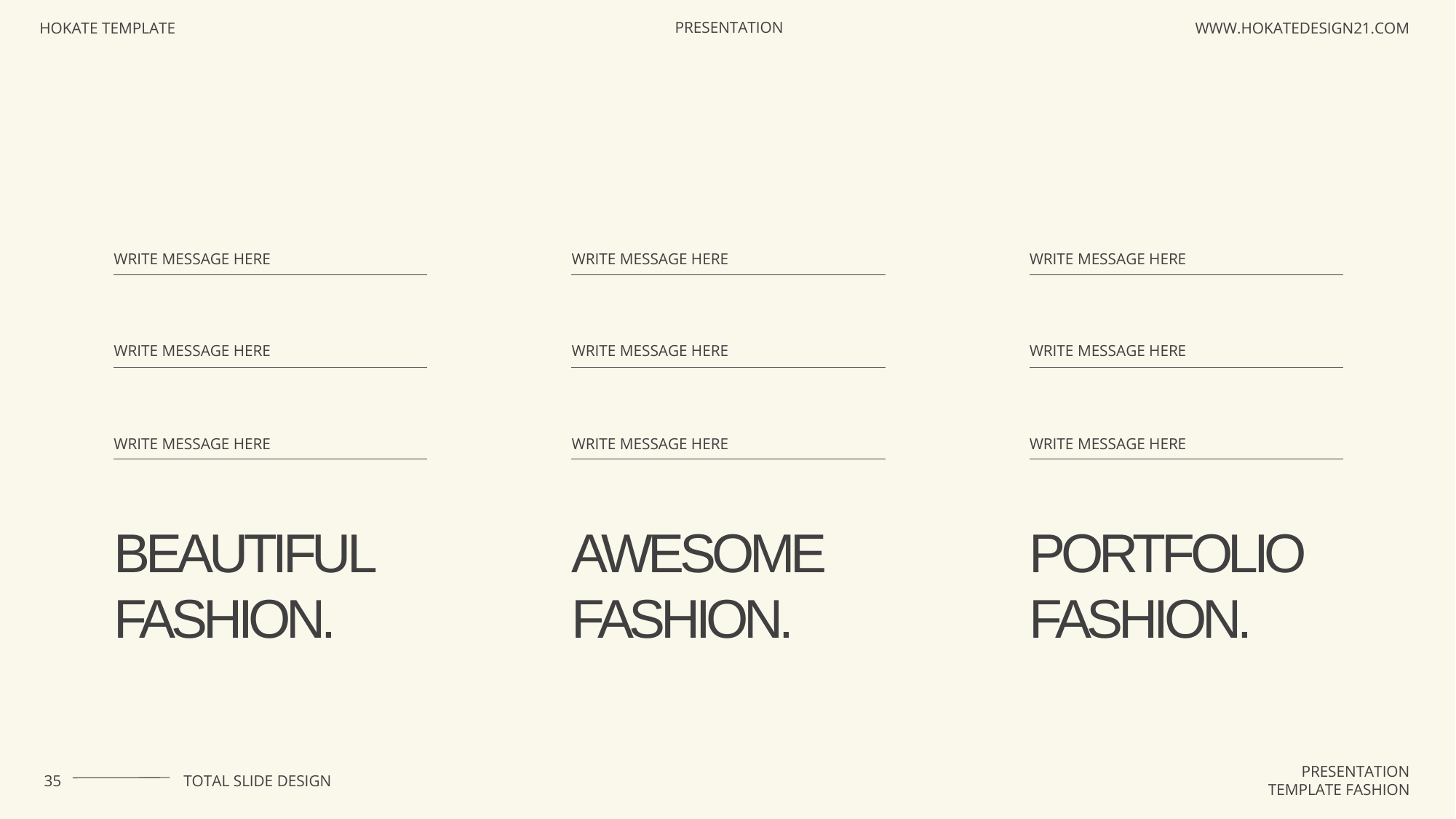

PRESENTATION
HOKATE TEMPLATE
WWW.HOKATEDESIGN21.COM
WRITE MESSAGE HERE
WRITE MESSAGE HERE
WRITE MESSAGE HERE
WRITE MESSAGE HERE
WRITE MESSAGE HERE
WRITE MESSAGE HERE
WRITE MESSAGE HERE
WRITE MESSAGE HERE
WRITE MESSAGE HERE
BEAUTIFUL FASHION.
AWESOME FASHION.
PORTFOLIO FASHION.
PRESENTATION TEMPLATE FASHION
35
TOTAL SLIDE DESIGN